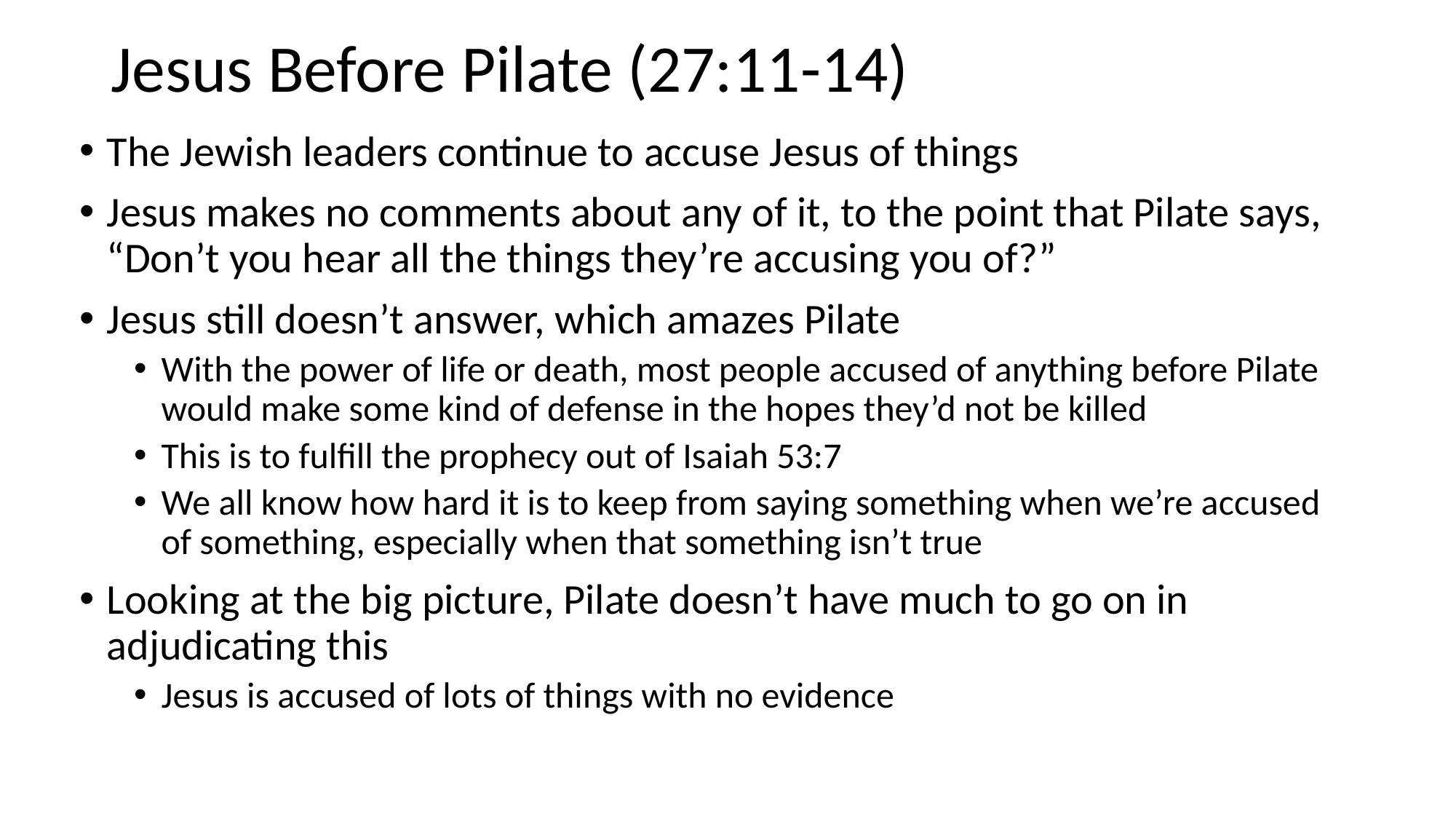

# Jesus Before Pilate (27:11-14)
The Jewish leaders continue to accuse Jesus of things
Jesus makes no comments about any of it, to the point that Pilate says, “Don’t you hear all the things they’re accusing you of?”
Jesus still doesn’t answer, which amazes Pilate
With the power of life or death, most people accused of anything before Pilate would make some kind of defense in the hopes they’d not be killed
This is to fulfill the prophecy out of Isaiah 53:7
We all know how hard it is to keep from saying something when we’re accused of something, especially when that something isn’t true
Looking at the big picture, Pilate doesn’t have much to go on in adjudicating this
Jesus is accused of lots of things with no evidence